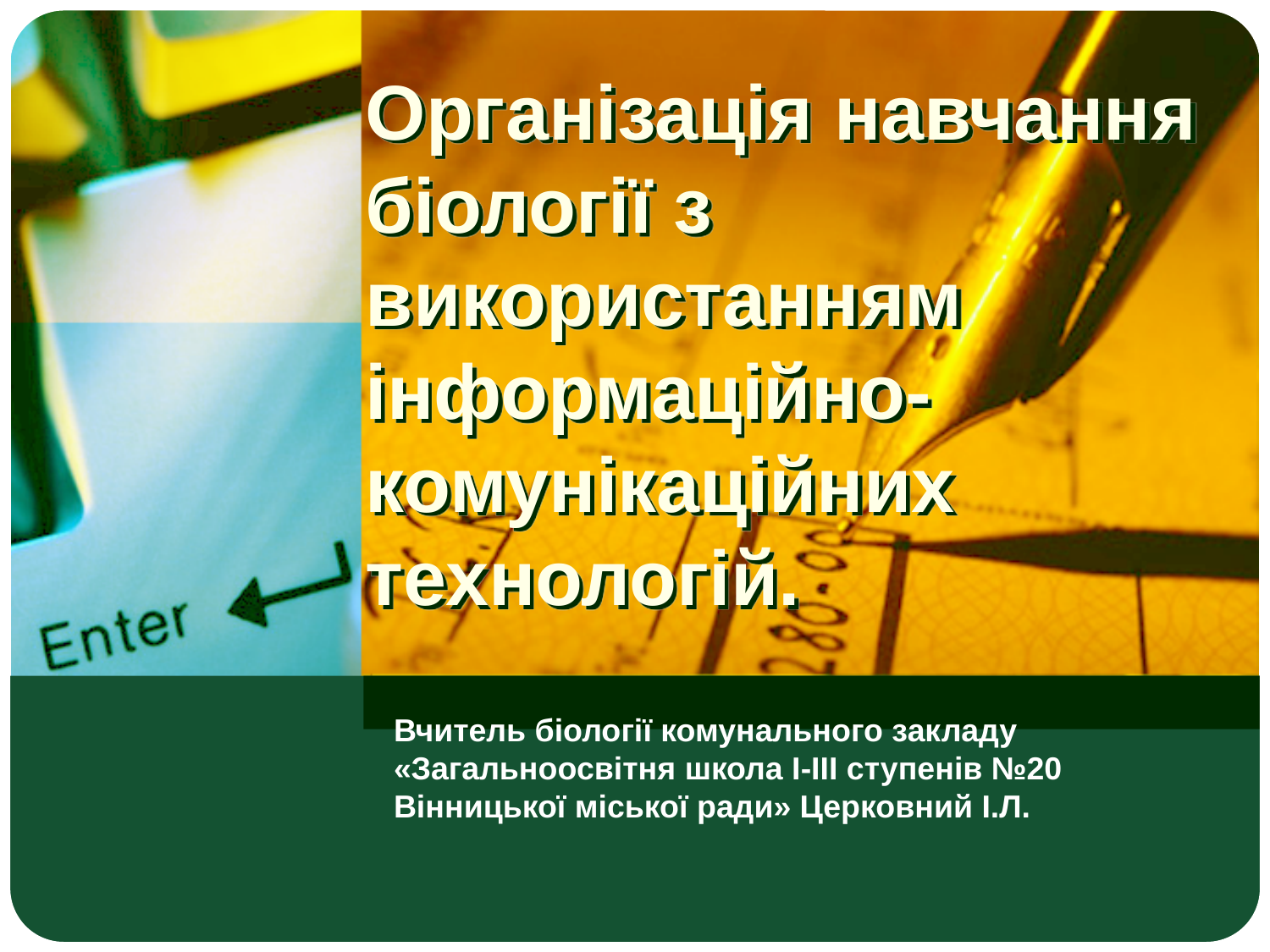

# Організація навчання  біології з використанням інформаційно-комунікаційних технологій.
Вчитель біології комунального закладу «Загальноосвітня школа І-ІІІ ступенів №20 Вінницької міської ради» Церковний І.Л.